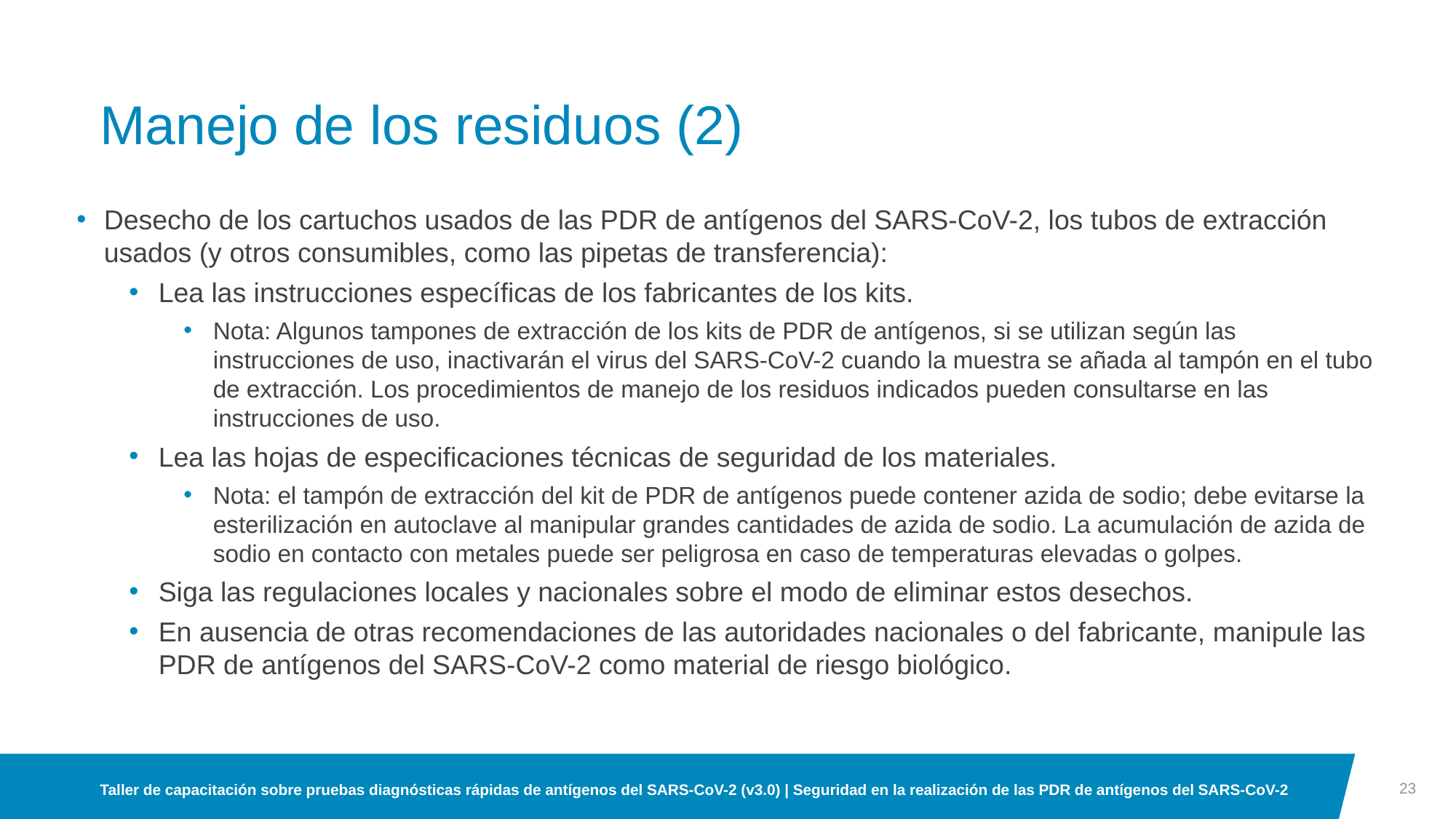

# Manejo de los residuos (2)

Desecho de los cartuchos usados de las PDR de antígenos del SARS-CoV-2, los tubos de extracción usados (y otros consumibles, como las pipetas de transferencia):
Lea las instrucciones específicas de los fabricantes de los kits.
Nota: Algunos tampones de extracción de los kits de PDR de antígenos, si se utilizan según las instrucciones de uso, inactivarán el virus del SARS-CoV-2 cuando la muestra se añada al tampón en el tubo de extracción. Los procedimientos de manejo de los residuos indicados pueden consultarse en las instrucciones de uso.
Lea las hojas de especificaciones técnicas de seguridad de los materiales.
Nota: el tampón de extracción del kit de PDR de antígenos puede contener azida de sodio; debe evitarse la esterilización en autoclave al manipular grandes cantidades de azida de sodio. La acumulación de azida de sodio en contacto con metales puede ser peligrosa en caso de temperaturas elevadas o golpes.
Siga las regulaciones locales y nacionales sobre el modo de eliminar estos desechos.
En ausencia de otras recomendaciones de las autoridades nacionales o del fabricante, manipule las PDR de antígenos del SARS-CoV-2 como material de riesgo biológico.

23
Taller de capacitación sobre pruebas diagnósticas rápidas de antígenos del SARS-CoV-2 (v3.0) | Seguridad en la realización de las PDR de antígenos del SARS-CoV-2